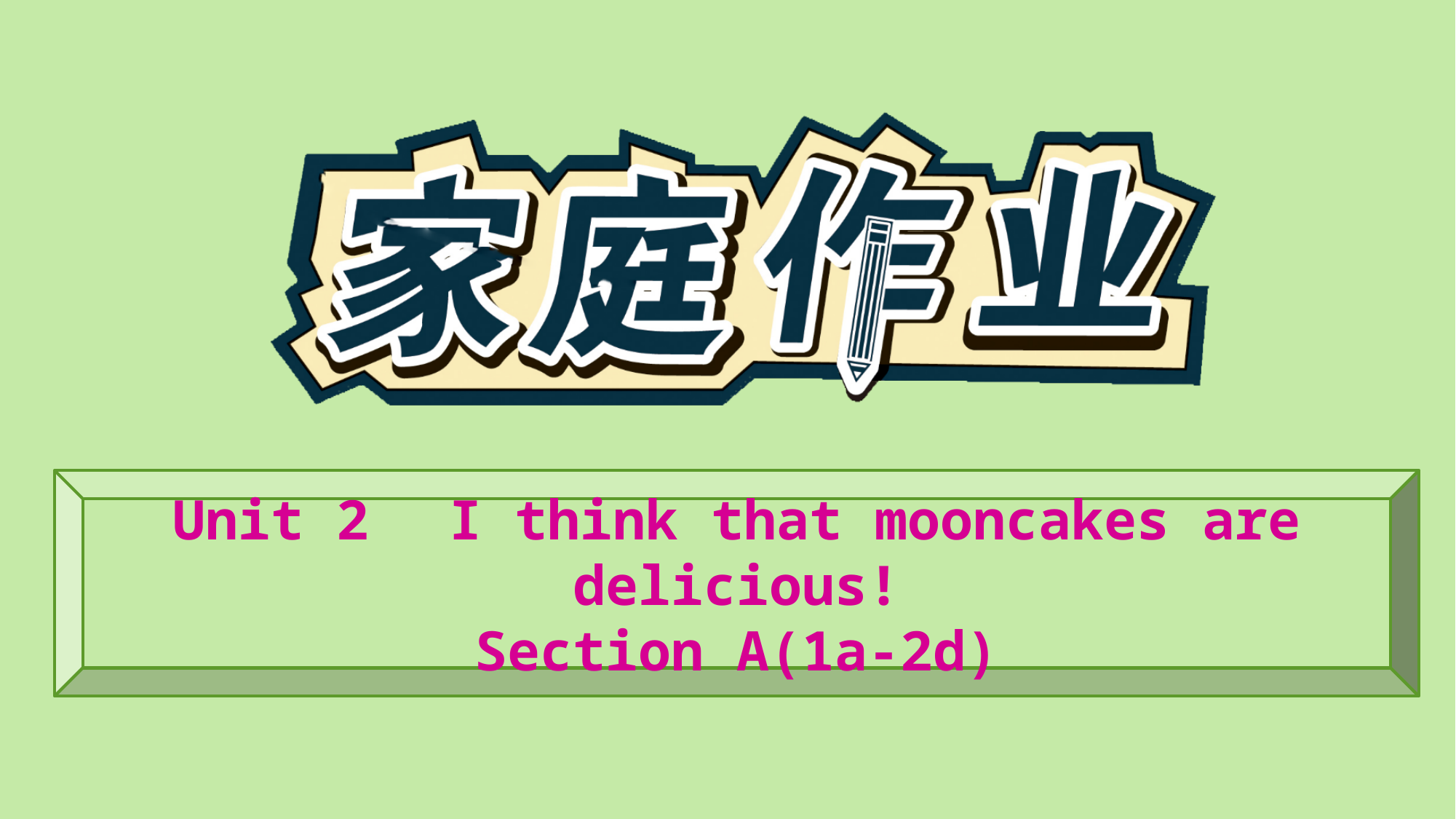

Unit 2　I think that mooncakes are delicious!
Section A(1a-2d)